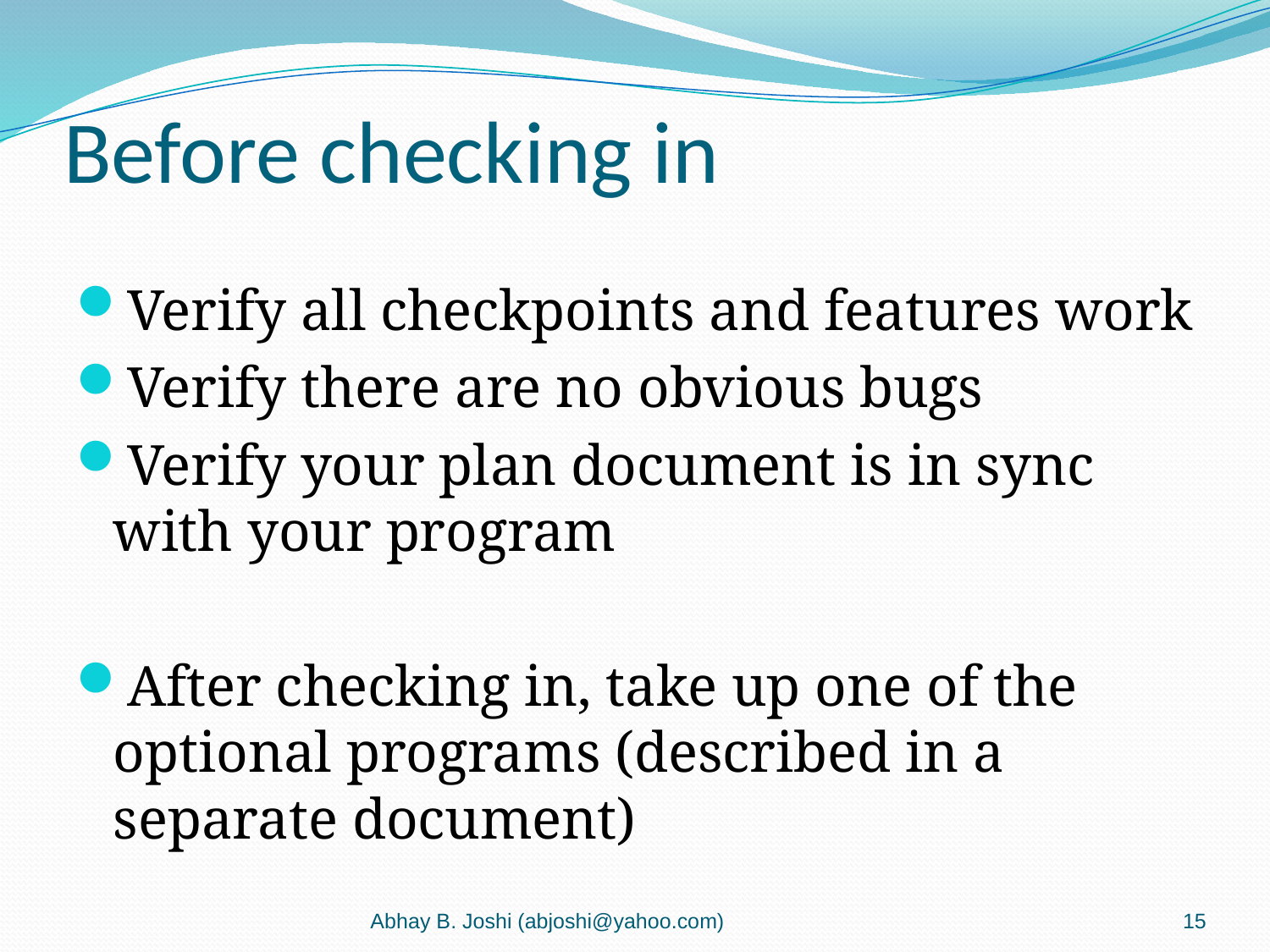

# Before checking in
Verify all checkpoints and features work
Verify there are no obvious bugs
Verify your plan document is in sync with your program

After checking in, take up one of the optional programs (described in a separate document)

Abhay B. Joshi (abjoshi@yahoo.com)
15